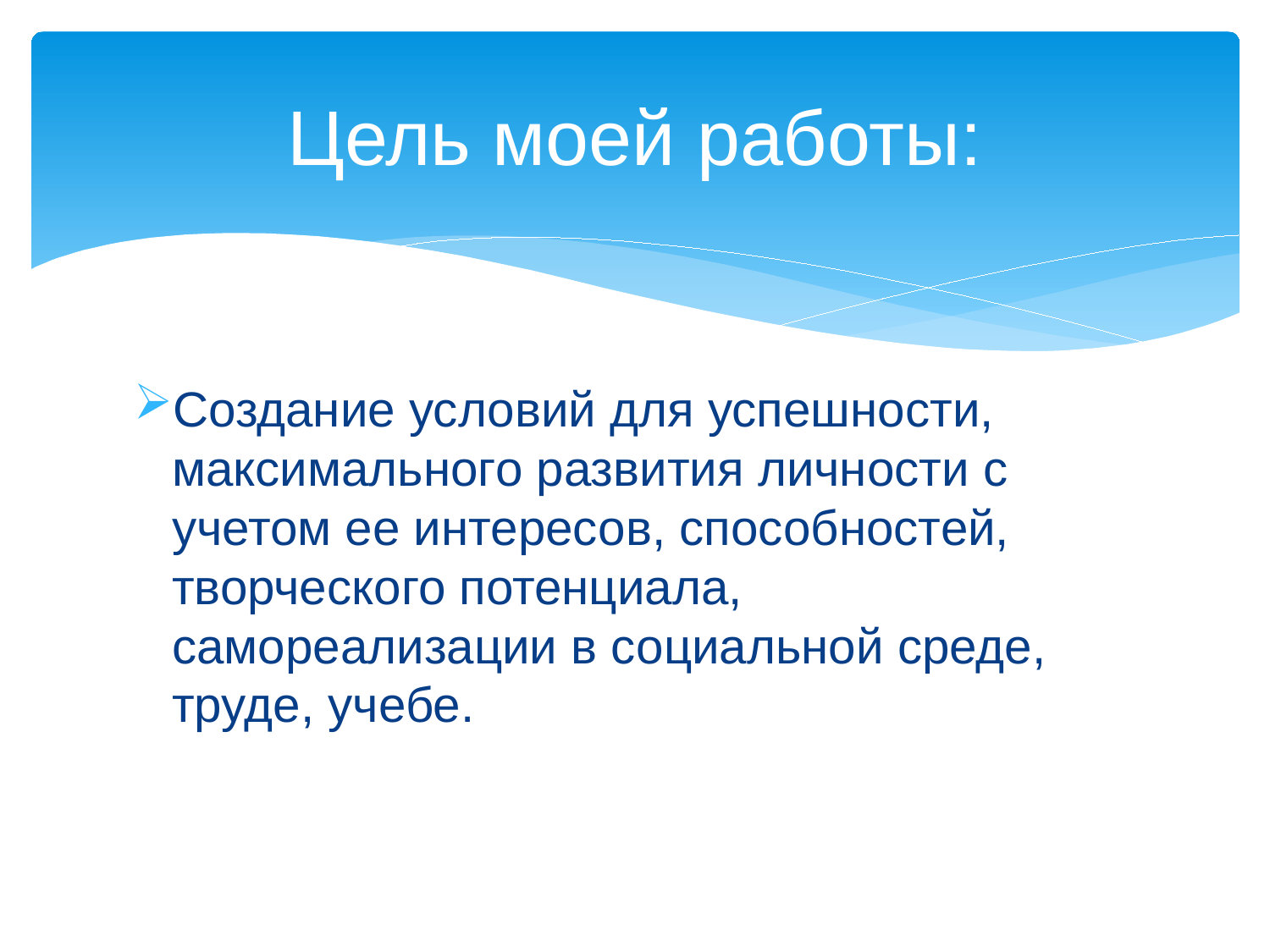

# Цель моей работы:
Создание условий для успешности, максимального развития личности с учетом ее интересов, способностей, творческого потенциала, самореализации в социальной среде, труде, учебе.